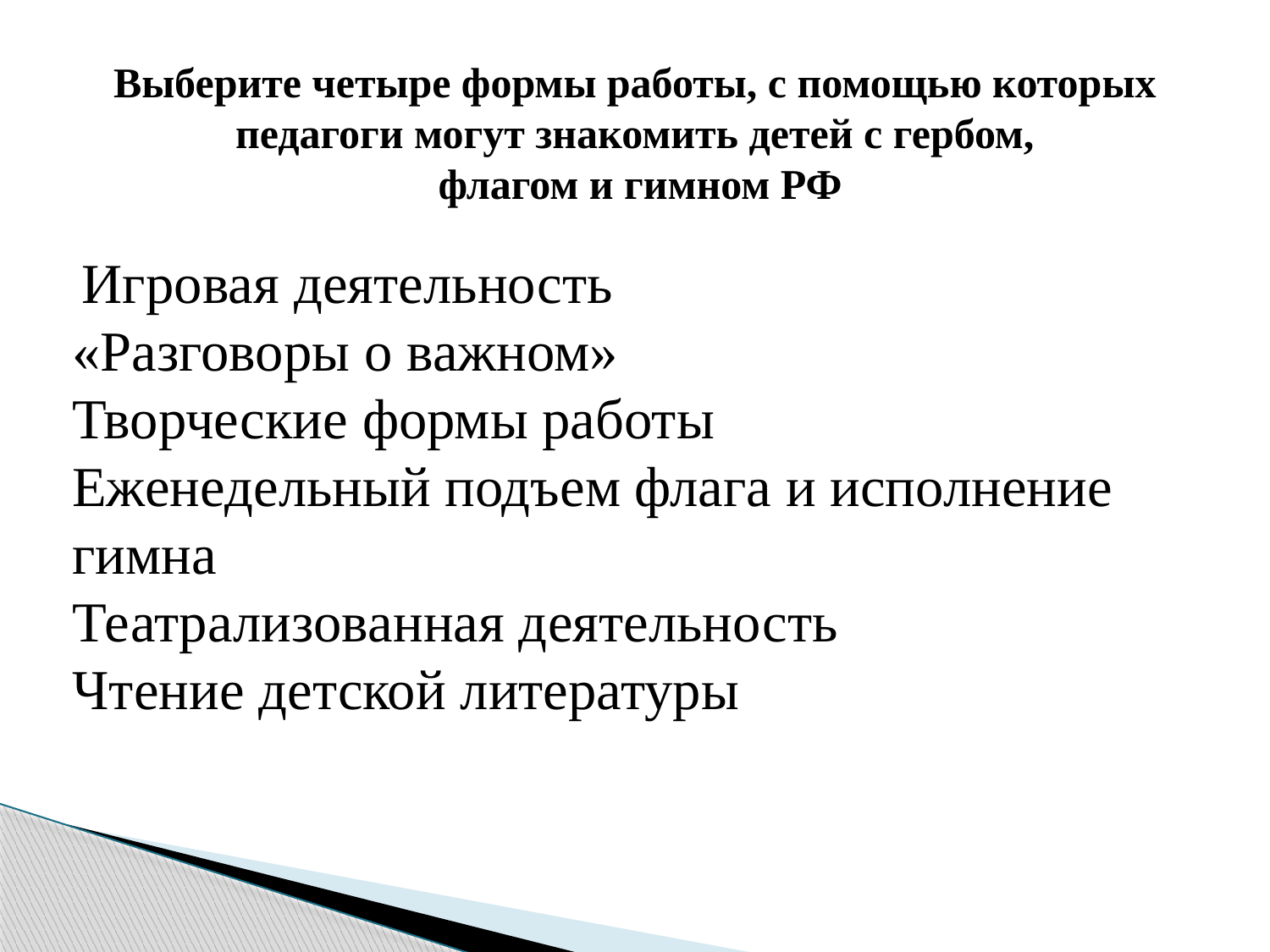

Выберите четыре формы работы, с помощью которых педагоги могут знакомить детей с гербом,
 флагом и гимном РФ
  Игровая деятельность
«Разговоры о важном»
Творческие формы работы
Еженедельный подъем флага и исполнение гимна
Театрализованная деятельность
Чтение детской литературы
ровая деятельность